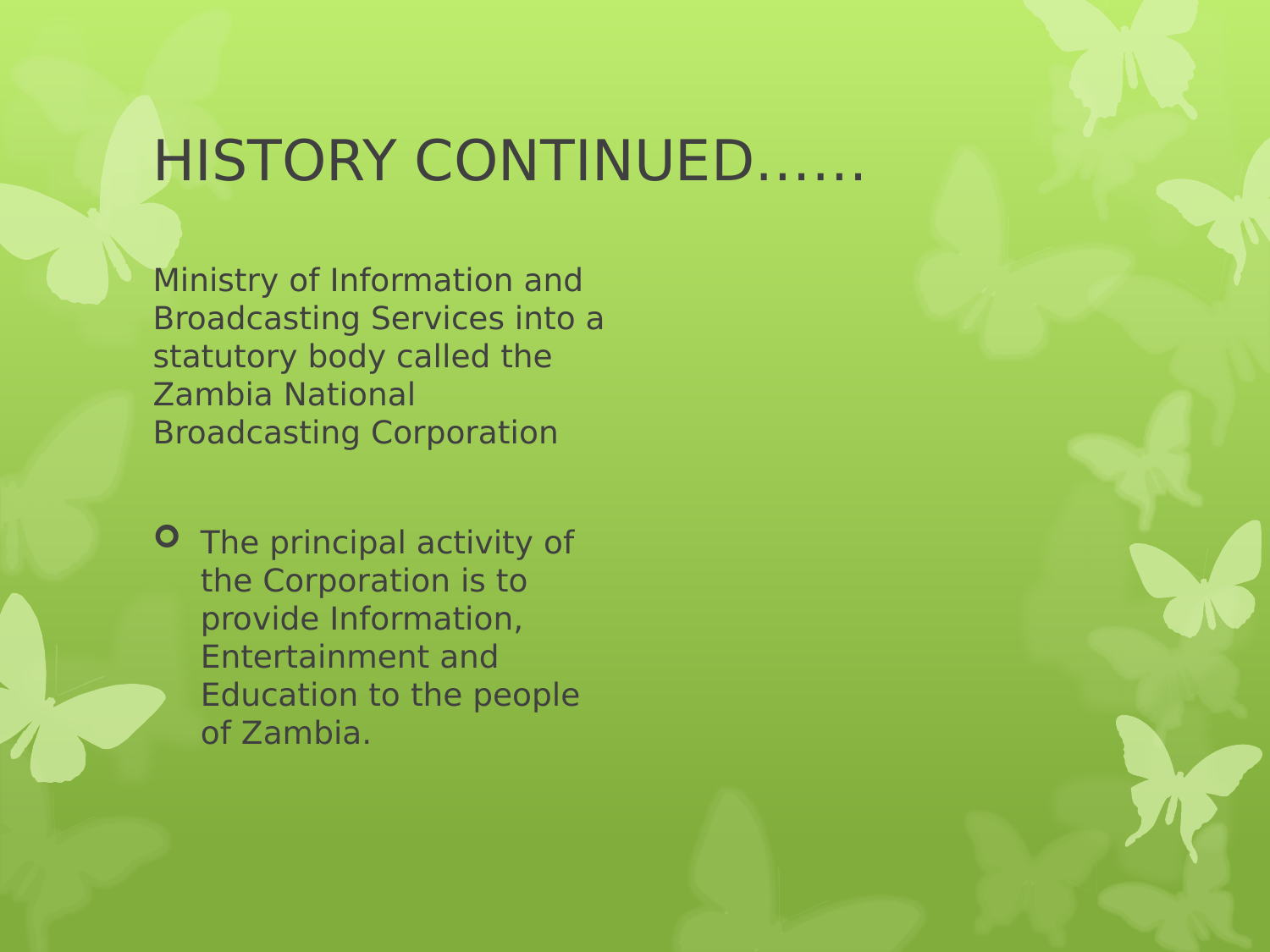

# HISTORY CONTINUED……
Ministry of Information and Broadcasting Services into a statutory body called the Zambia National Broadcasting Corporation

The principal activity of the Corporation is to provide Information, Entertainment and Education to the people of Zambia.